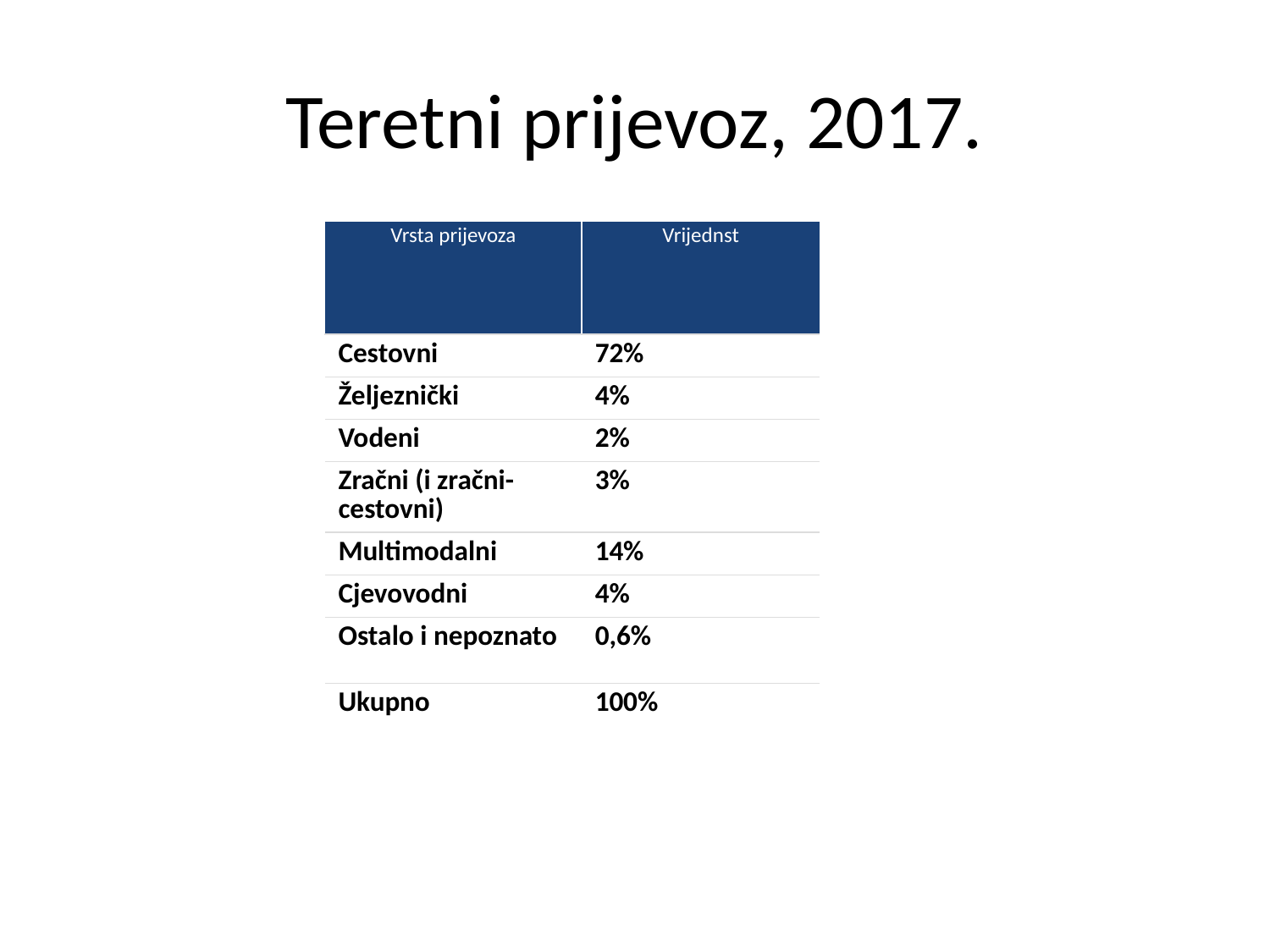

# Teretni prijevoz, 2017.
| Vrsta prijevoza | Vrijednst |
| --- | --- |
| Cestovni | 72% |
| Željeznički | 4% |
| Vodeni | 2% |
| Zračni (i zračni-cestovni) | 3% |
| Multimodalni | 14% |
| Cjevovodni | 4% |
| Ostalo i nepoznato | 0,6% |
| Ukupno | 100% |